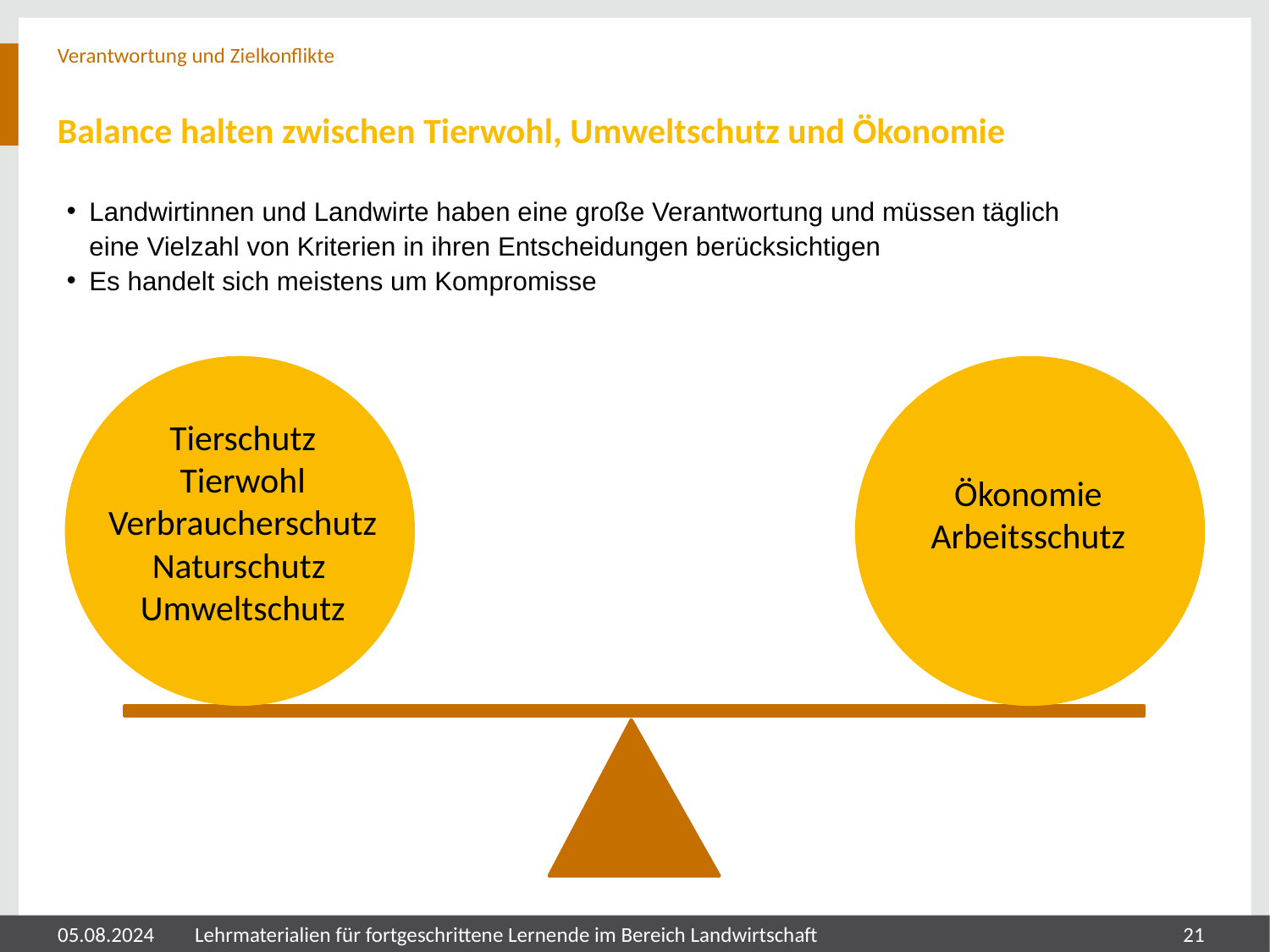

Verantwortung und Zielkonflikte
# Balance halten zwischen Tierwohl, Umweltschutz und Ökonomie
Landwirtinnen und Landwirte haben eine große Verantwortung und müssen täglich eine Vielzahl von Kriterien in ihren Entscheidungen berücksichtigen
Es handelt sich meistens um Kompromisse

Tierschutz
Tierwohl
Verbraucherschutz Naturschutz
Umweltschutz
Ökonomie
Arbeitsschutz

05.08.2024
Lehrmaterialien für fortgeschrittene Lernende im Bereich Landwirtschaft
21